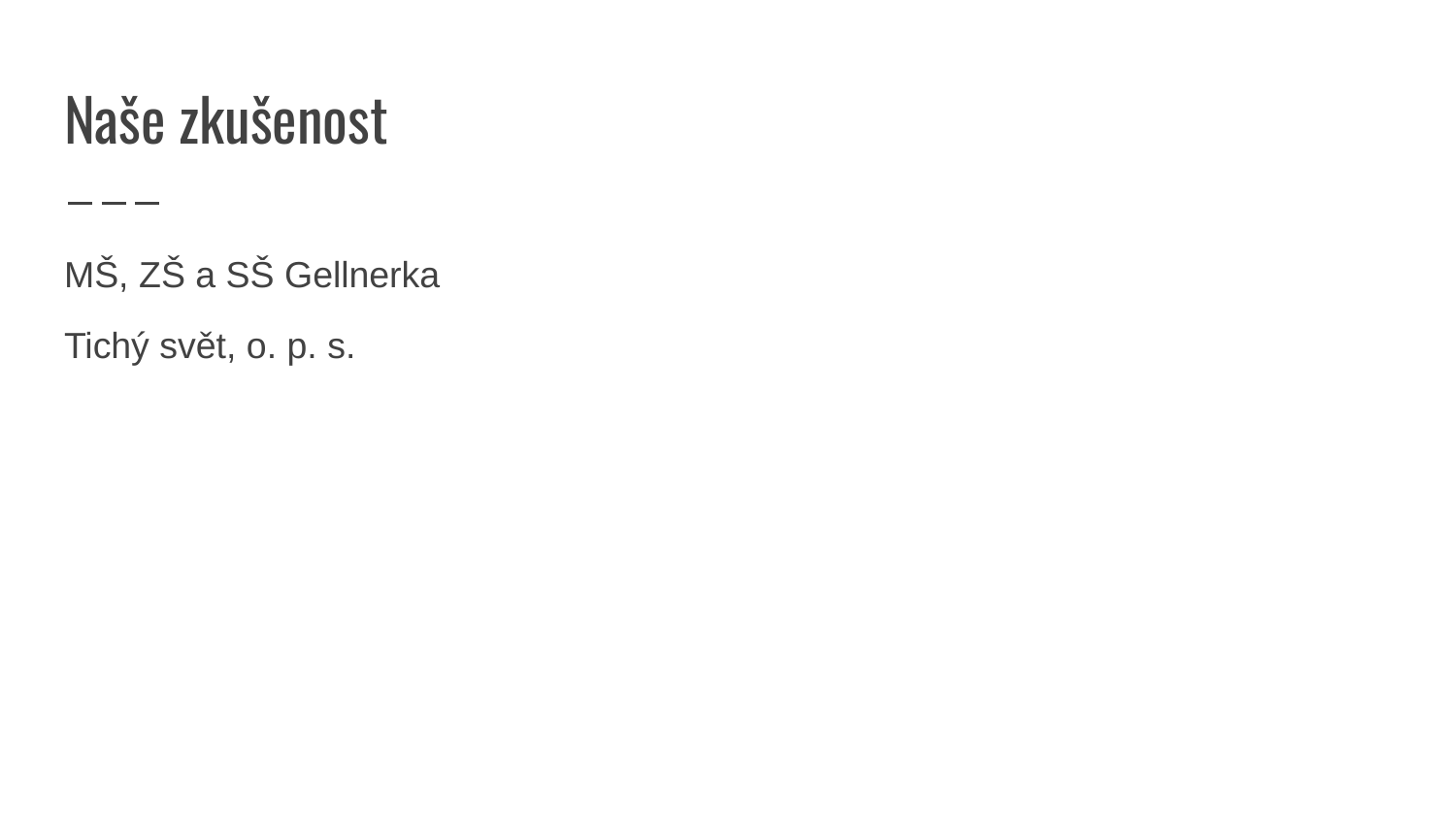

# Naše zkušenost
MŠ, ZŠ a SŠ Gellnerka
Tichý svět, o. p. s.